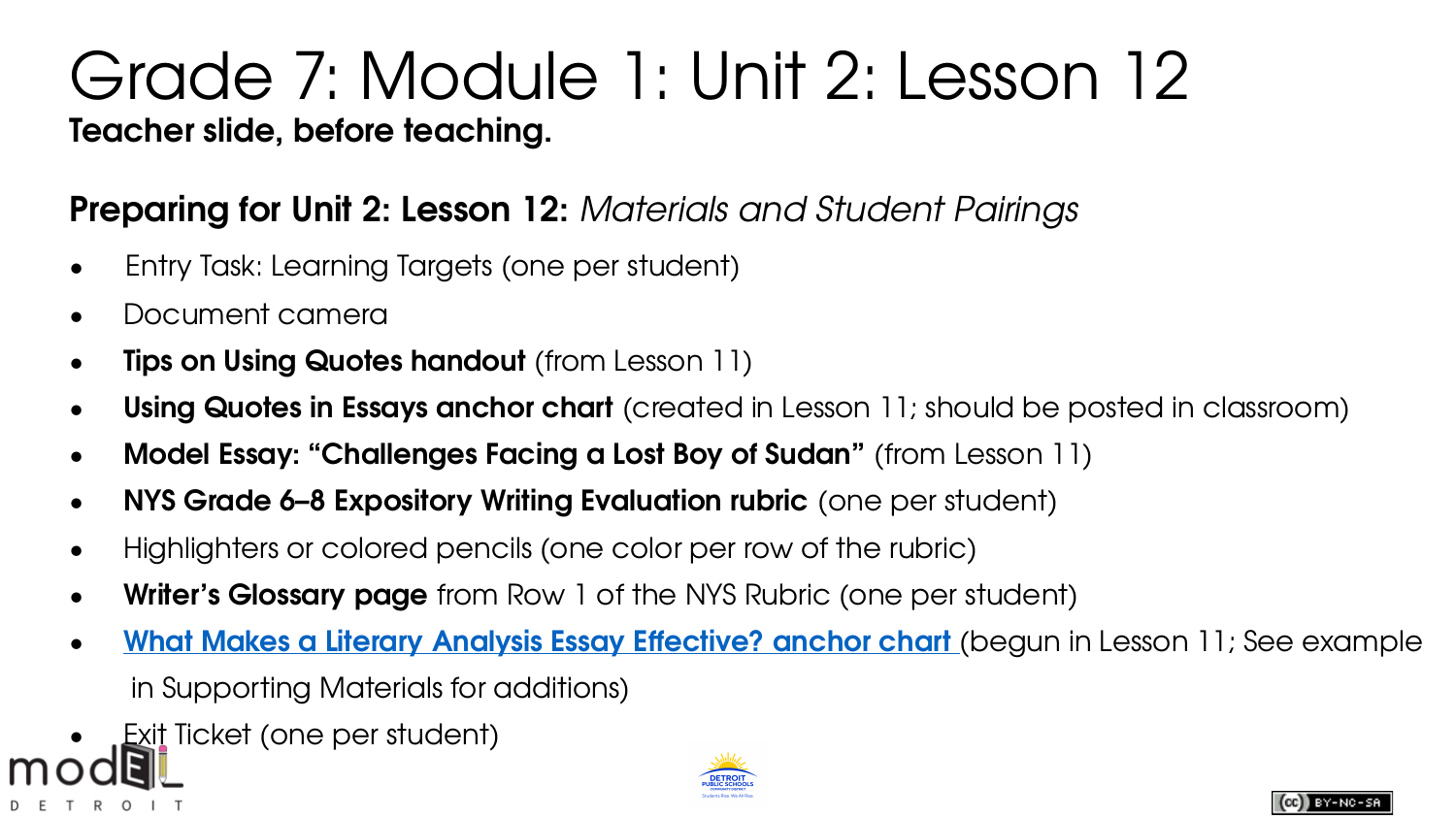

Grade 7: Module 1: Unit 2: Lesson 12
Teacher slide, before teaching.
Preparing for Unit 2: Lesson 12: Materials and Student Pairings
•     Entry Task: Learning Targets (one per student)
•     Document camera
•     Tips on Using Quotes handout (from Lesson 11)
•     Using Quotes in Essays anchor chart (created in Lesson 11; should be posted in classroom)
•     Model Essay: “Challenges Facing a Lost Boy of Sudan” (from Lesson 11)
•     NYS Grade 6–8 Expository Writing Evaluation rubric (one per student)
•     Highlighters or colored pencils (one color per row of the rubric)
•     Writer’s Glossary page from Row 1 of the NYS Rubric (one per student)
•     What Makes a Literary Analysis Essay Effective? anchor chart (begun in Lesson 11; See example
        in Supporting Materials for additions)
•     Exit Ticket (one per student)